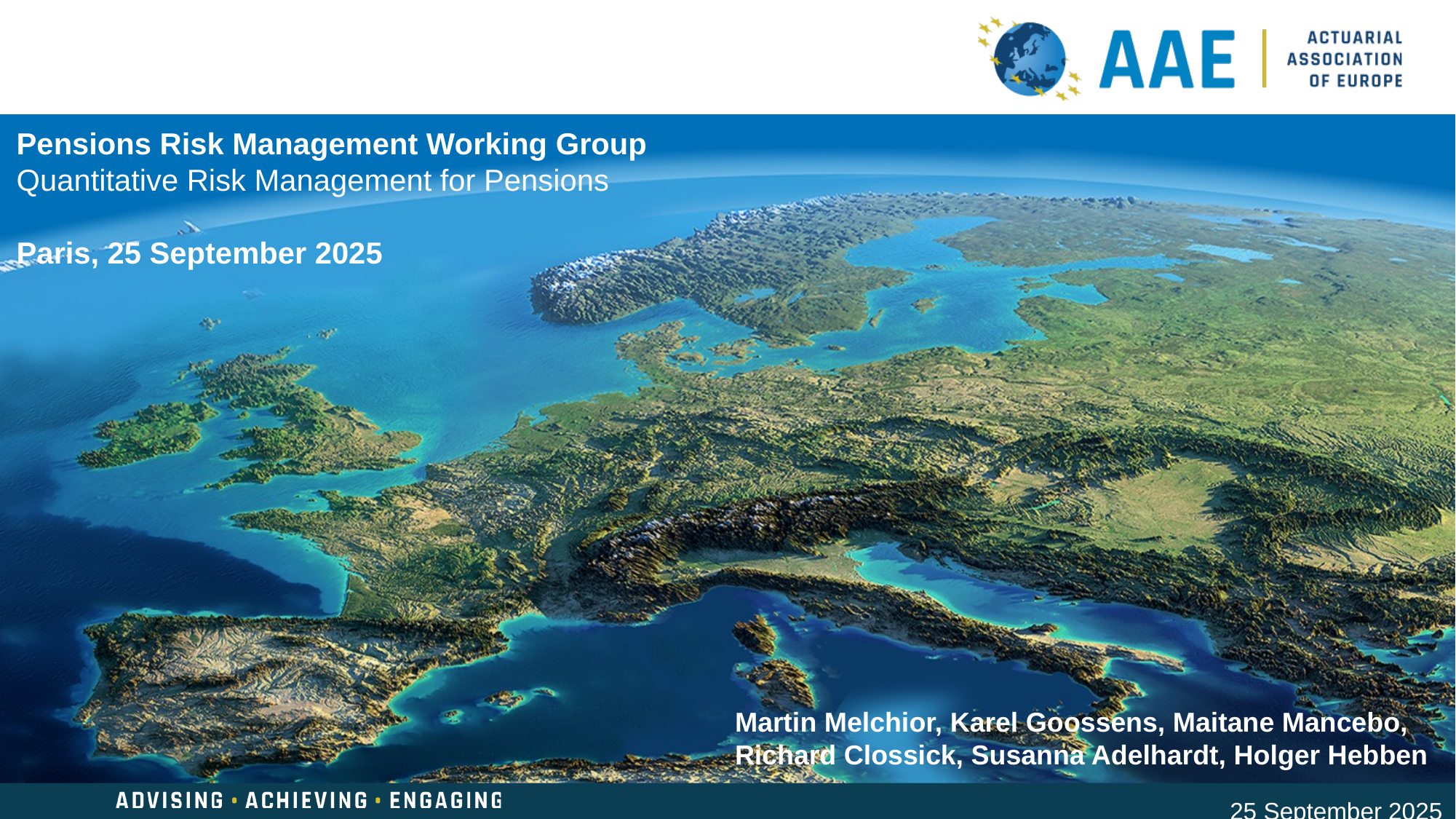

Pensions Risk Management Working Group
Quantitative Risk Management for Pensions
Paris, 25 September 2025
Martin Melchior, Karel Goossens, Maitane Mancebo,
Richard Clossick, Susanna Adelhardt, Holger Hebben
25 September 2025